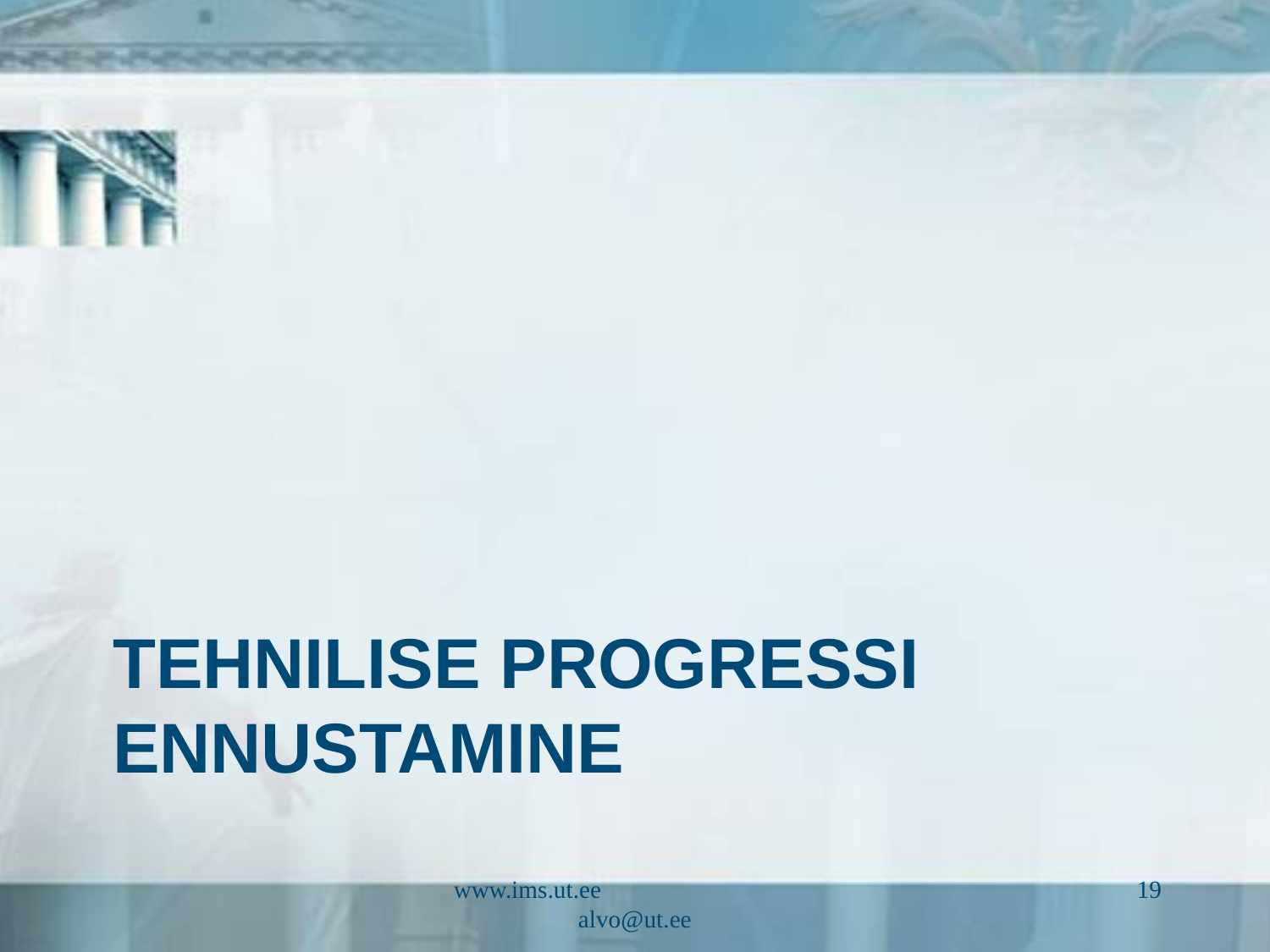

# Tehnilise progressi ennustamine
www.ims.ut.ee                                    alvo@ut.ee
19